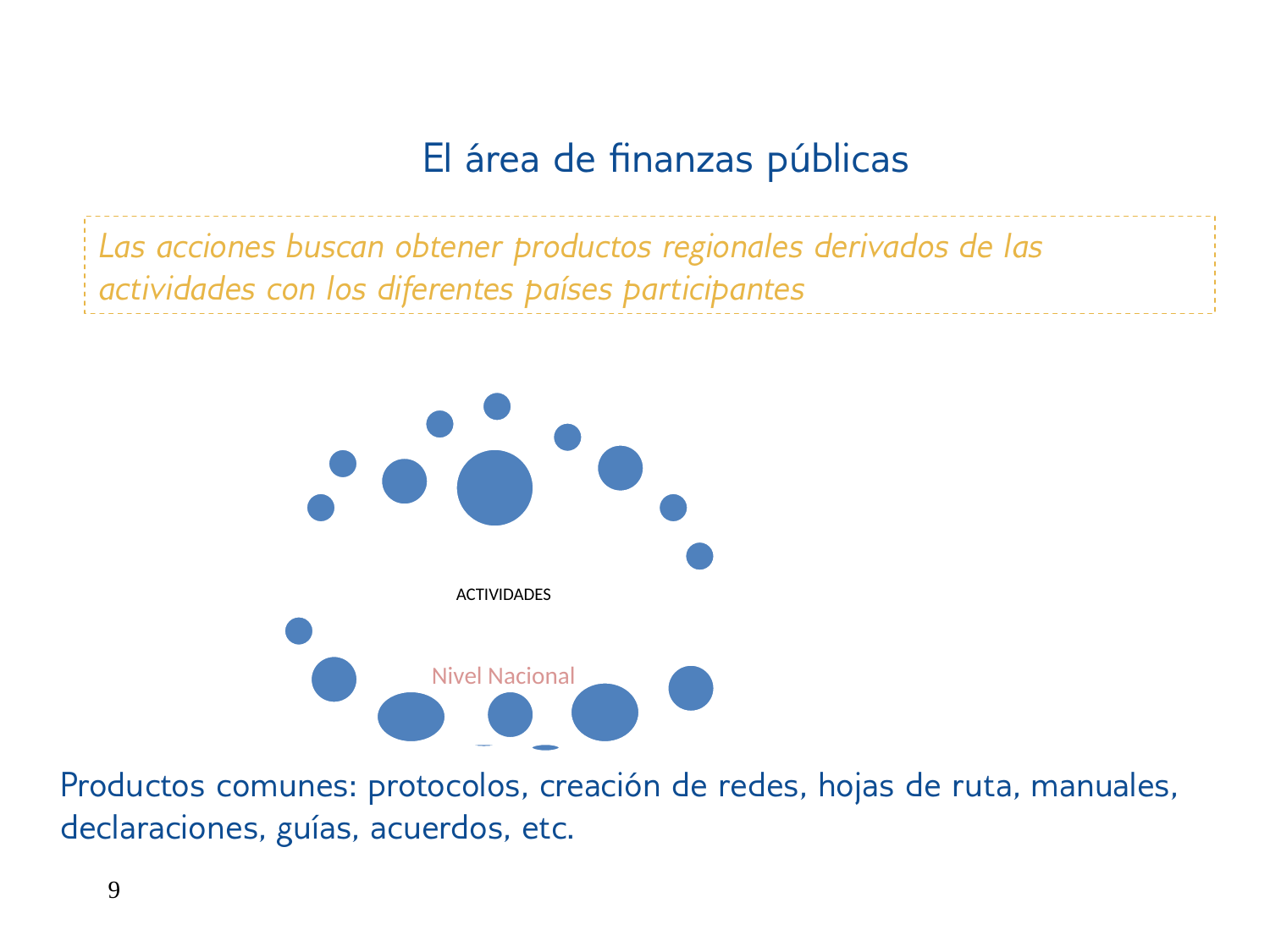

El área de finanzas públicas
Las acciones buscan obtener productos regionales derivados de las actividades con los diferentes países participantes
ACTIVIDADES
Nivel Nacional
Productos
Productos comunes: protocolos, creación de redes, hojas de ruta, manuales, declaraciones, guías, acuerdos, etc.
9